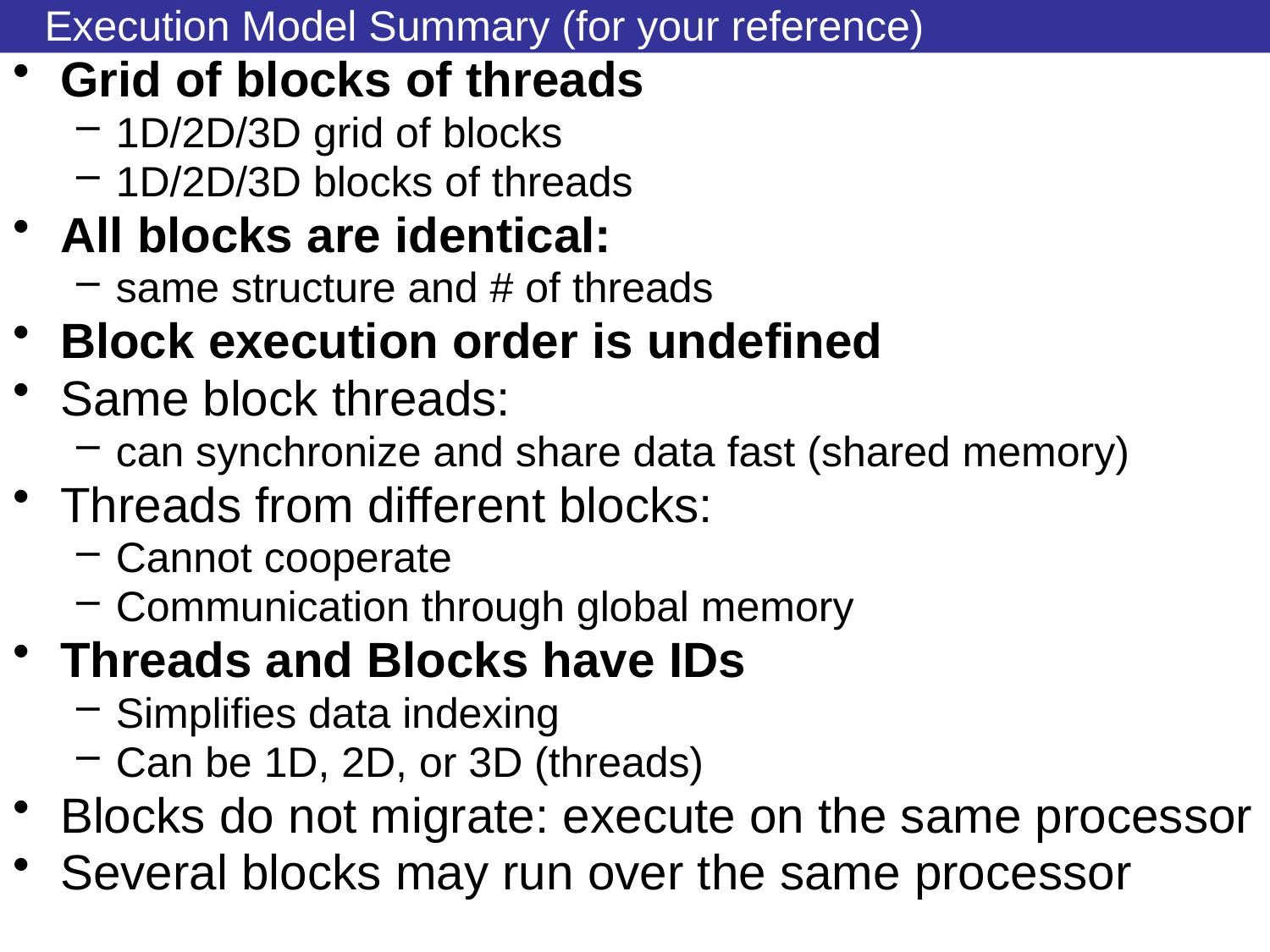

# Execution Model Summary (for your reference)
Grid of blocks of threads
1D/2D/3D grid of blocks
1D/2D/3D blocks of threads
All blocks are identical:
same structure and # of threads
Block execution order is undefined
Same block threads:
can synchronize and share data fast (shared memory)
Threads from different blocks:
Cannot cooperate
Communication through global memory
Threads and Blocks have IDs
Simplifies data indexing
Can be 1D, 2D, or 3D (threads)
Blocks do not migrate: execute on the same processor
Several blocks may run over the same processor